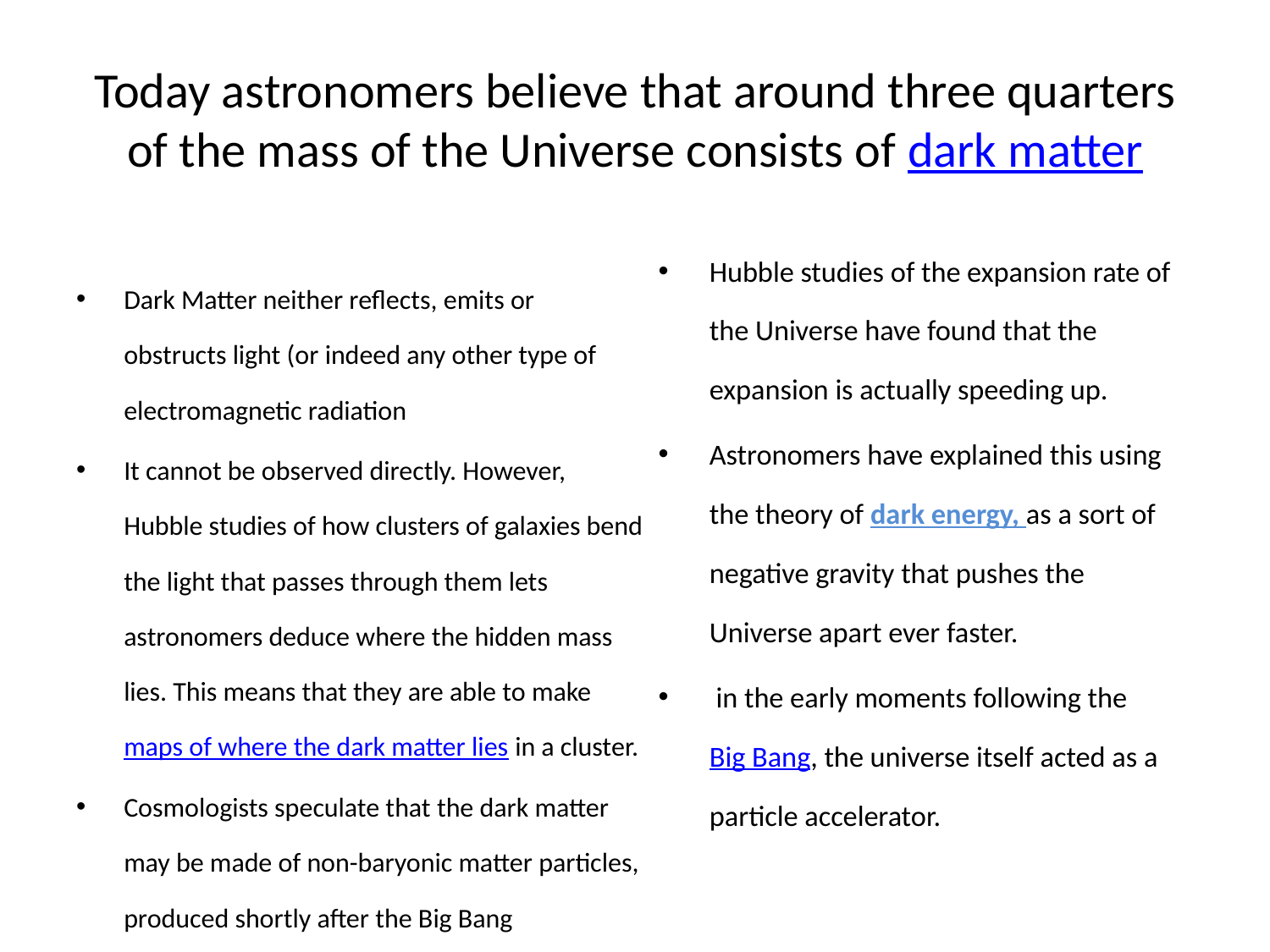

# Today astronomers believe that around three quarters of the mass of the Universe consists of dark matter

Dark Matter neither reflects, emits or obstructs light (or indeed any other type of electromagnetic radiation
It cannot be observed directly. However, Hubble studies of how clusters of galaxies bend the light that passes through them lets astronomers deduce where the hidden mass lies. This means that they are able to make maps of where the dark matter lies in a cluster.
Cosmologists speculate that the dark matter may be made of non-baryonic matter particles, produced shortly after the Big Bang

Hubble studies of the expansion rate of the Universe have found that the expansion is actually speeding up.
Astronomers have explained this using the theory of dark energy, as a sort of negative gravity that pushes the Universe apart ever faster.
 in the early moments following the Big Bang, the universe itself acted as a  particle accelerator.